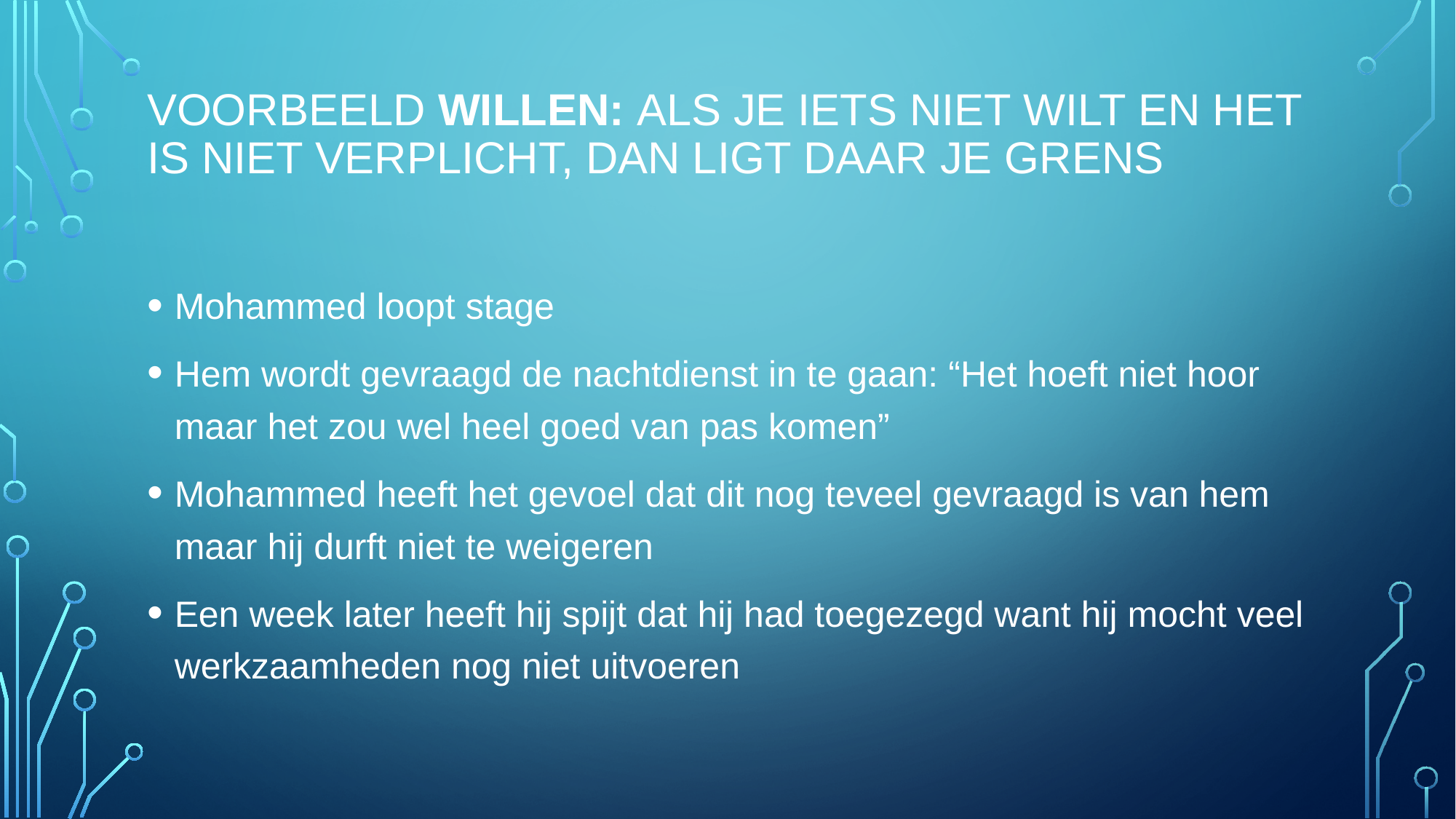

# Voorbeeld Willen: Als je iets niet wilt en het is niet verplicht, dan ligt daar je grens
Mohammed loopt stage
Hem wordt gevraagd de nachtdienst in te gaan: “Het hoeft niet hoor maar het zou wel heel goed van pas komen”
Mohammed heeft het gevoel dat dit nog teveel gevraagd is van hem maar hij durft niet te weigeren
Een week later heeft hij spijt dat hij had toegezegd want hij mocht veel werkzaamheden nog niet uitvoeren